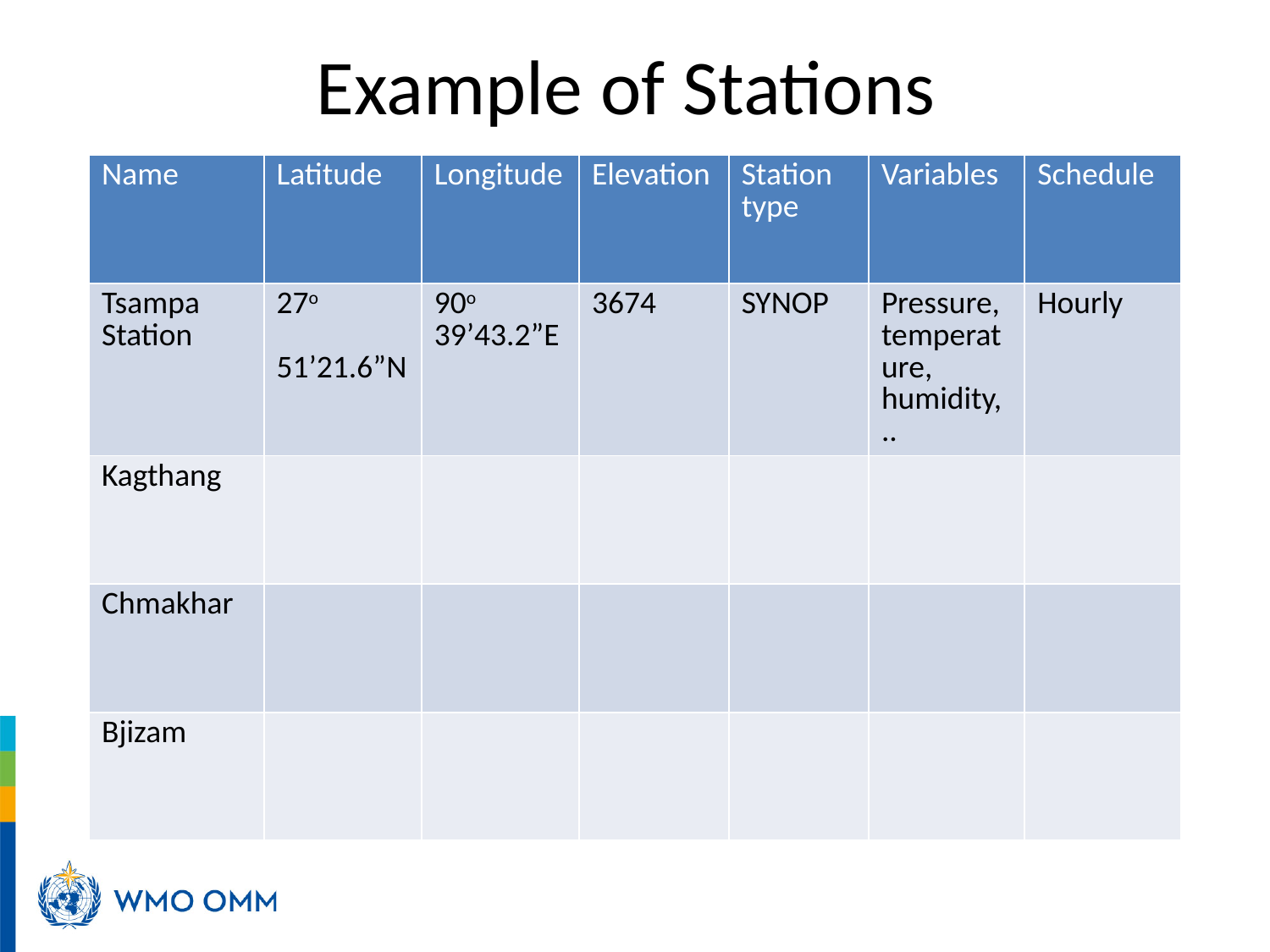

# Example of Stations
| Name | Latitude | Longitude | Elevation | Station type | Variables | Schedule |
| --- | --- | --- | --- | --- | --- | --- |
| Tsampa Station | 27o 51’21.6”N | 90o 39’43.2”E | 3674 | SYNOP | Pressure, temperature, humidity, .. | Hourly |
| Kagthang |  |  |  |  |  |  |
| Chmakhar |  |  |  |  |  |  |
| Bjizam |  |  |  |  |  |  |